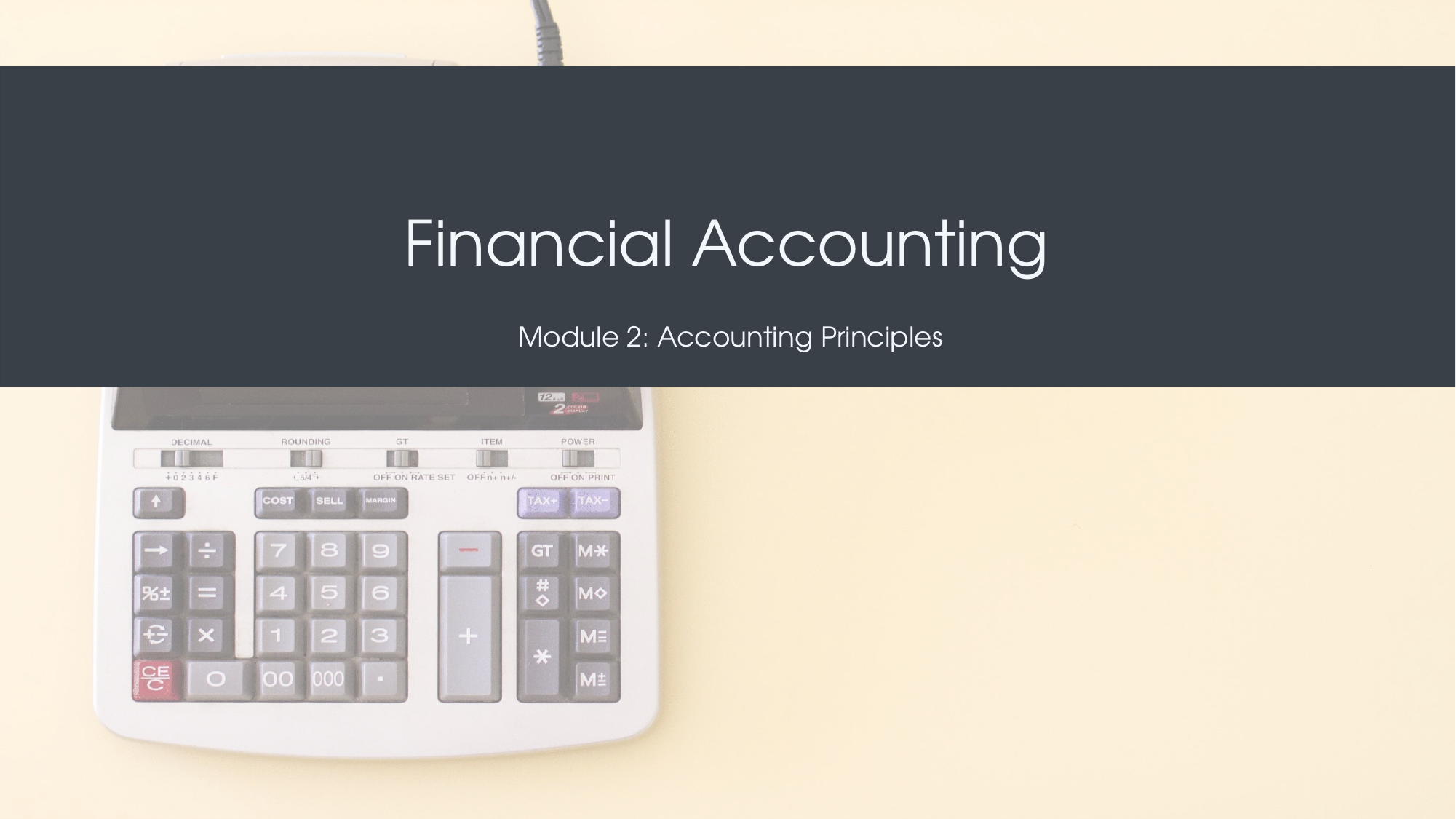

# Financial Accounting
Module 2: Accounting Principles